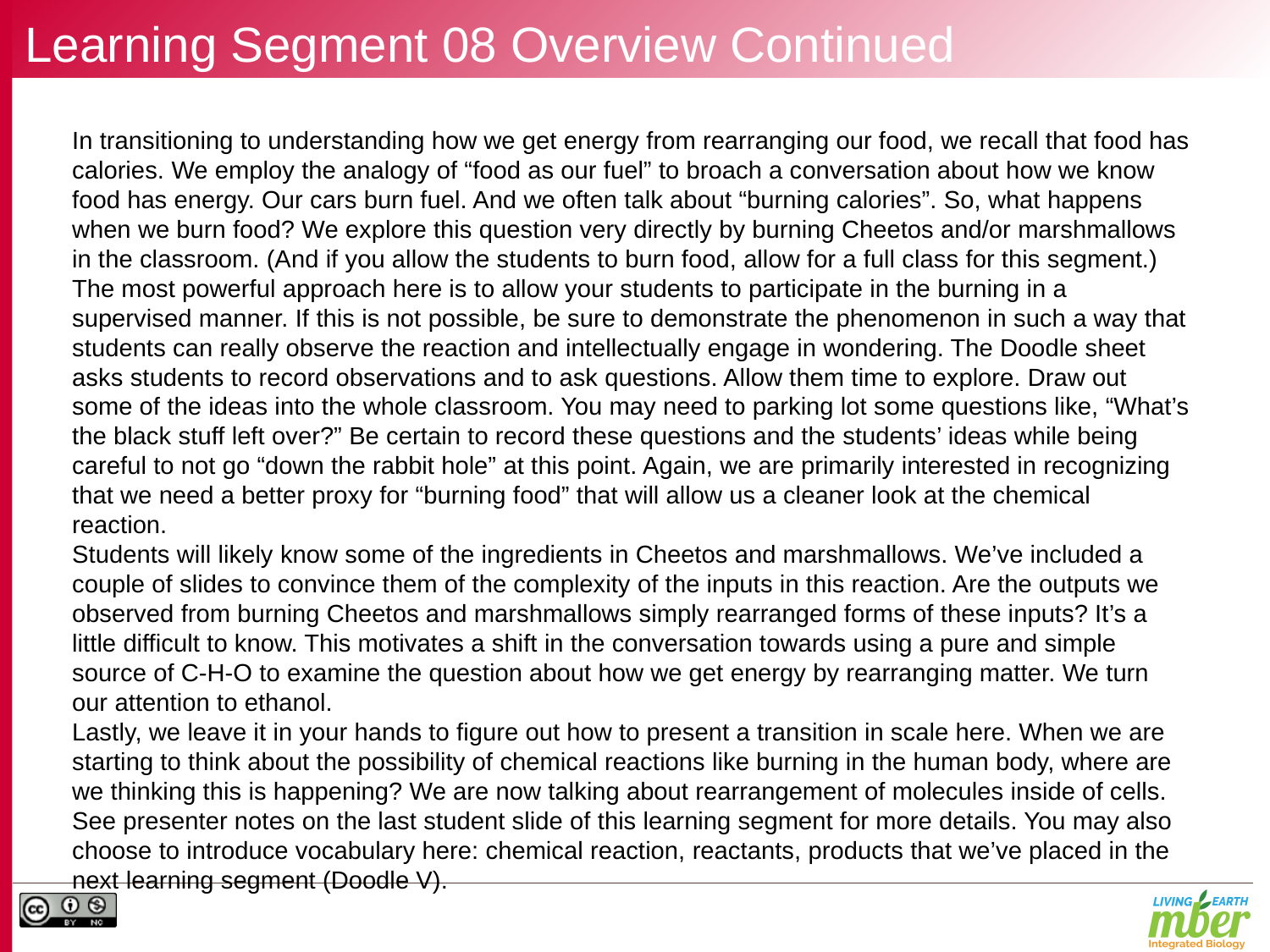

# Learning Segment 08 Overview Continued
In transitioning to understanding how we get energy from rearranging our food, we recall that food has calories. We employ the analogy of “food as our fuel” to broach a conversation about how we know food has energy. Our cars burn fuel. And we often talk about “burning calories”. So, what happens when we burn food? We explore this question very directly by burning Cheetos and/or marshmallows in the classroom. (And if you allow the students to burn food, allow for a full class for this segment.)
The most powerful approach here is to allow your students to participate in the burning in a supervised manner. If this is not possible, be sure to demonstrate the phenomenon in such a way that students can really observe the reaction and intellectually engage in wondering. The Doodle sheet asks students to record observations and to ask questions. Allow them time to explore. Draw out some of the ideas into the whole classroom. You may need to parking lot some questions like, “What’s the black stuff left over?” Be certain to record these questions and the students’ ideas while being careful to not go “down the rabbit hole” at this point. Again, we are primarily interested in recognizing that we need a better proxy for “burning food” that will allow us a cleaner look at the chemical reaction.
Students will likely know some of the ingredients in Cheetos and marshmallows. We’ve included a couple of slides to convince them of the complexity of the inputs in this reaction. Are the outputs we observed from burning Cheetos and marshmallows simply rearranged forms of these inputs? It’s a little difficult to know. This motivates a shift in the conversation towards using a pure and simple source of C-H-O to examine the question about how we get energy by rearranging matter. We turn our attention to ethanol.
Lastly, we leave it in your hands to figure out how to present a transition in scale here. When we are starting to think about the possibility of chemical reactions like burning in the human body, where are we thinking this is happening? We are now talking about rearrangement of molecules inside of cells. See presenter notes on the last student slide of this learning segment for more details. You may also choose to introduce vocabulary here: chemical reaction, reactants, products that we’ve placed in the next learning segment (Doodle V).